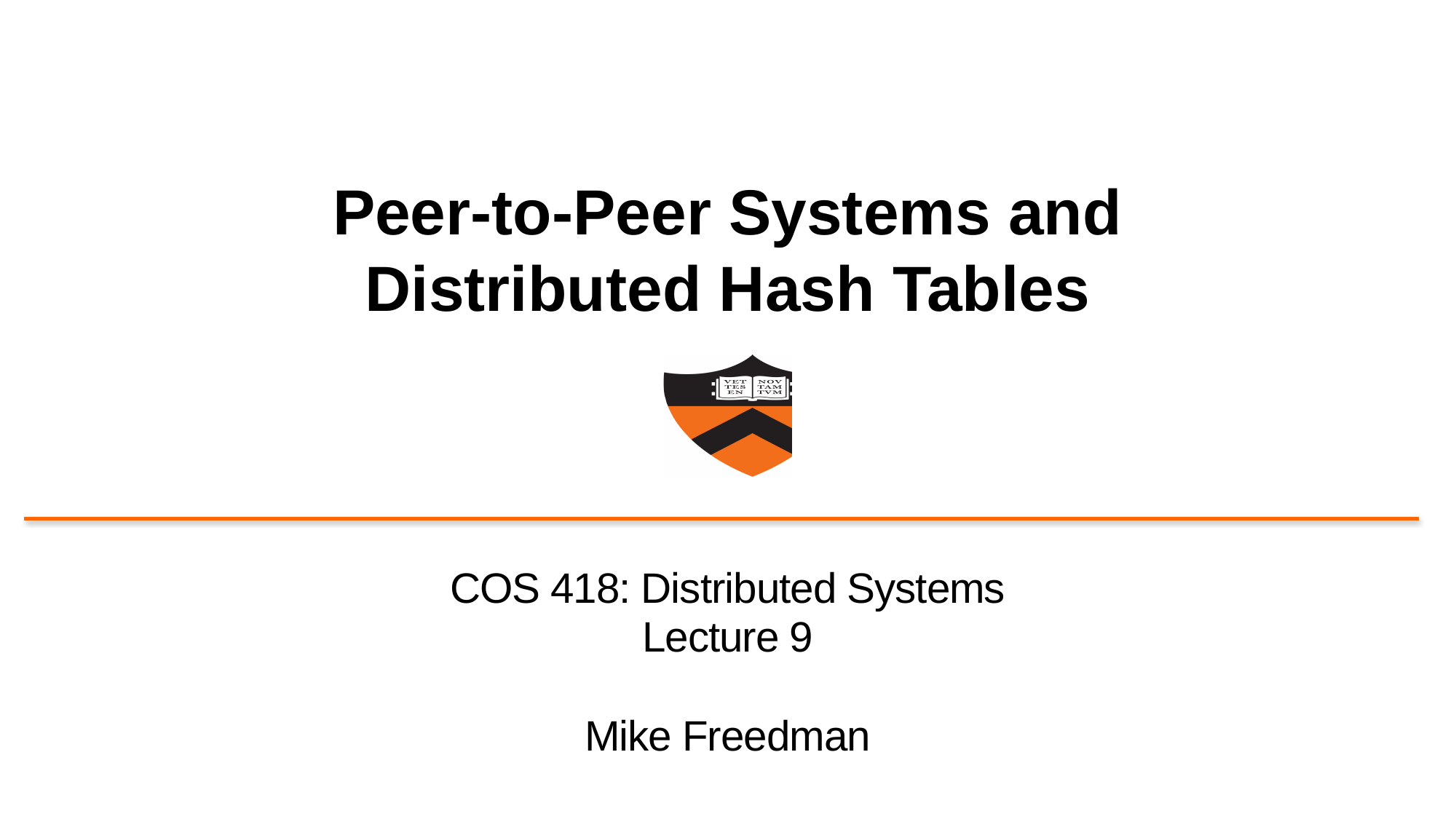

# Peer-to-Peer Systems and Distributed Hash Tables
COS 418: Distributed Systems
Lecture 9

Mike Freedman